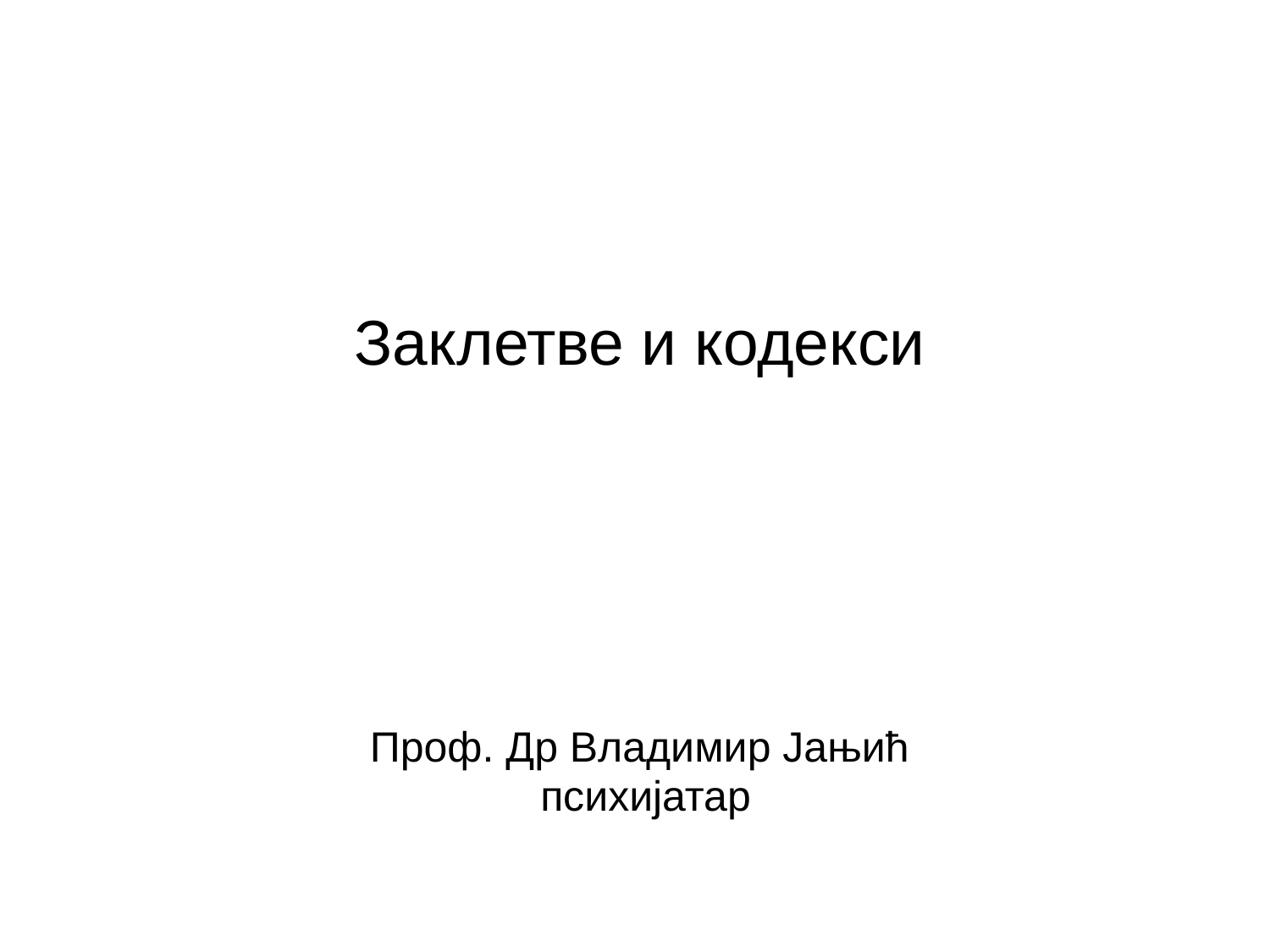

# Заклетве и кодекси

Проф. Др Владимир Јањић
психијатар